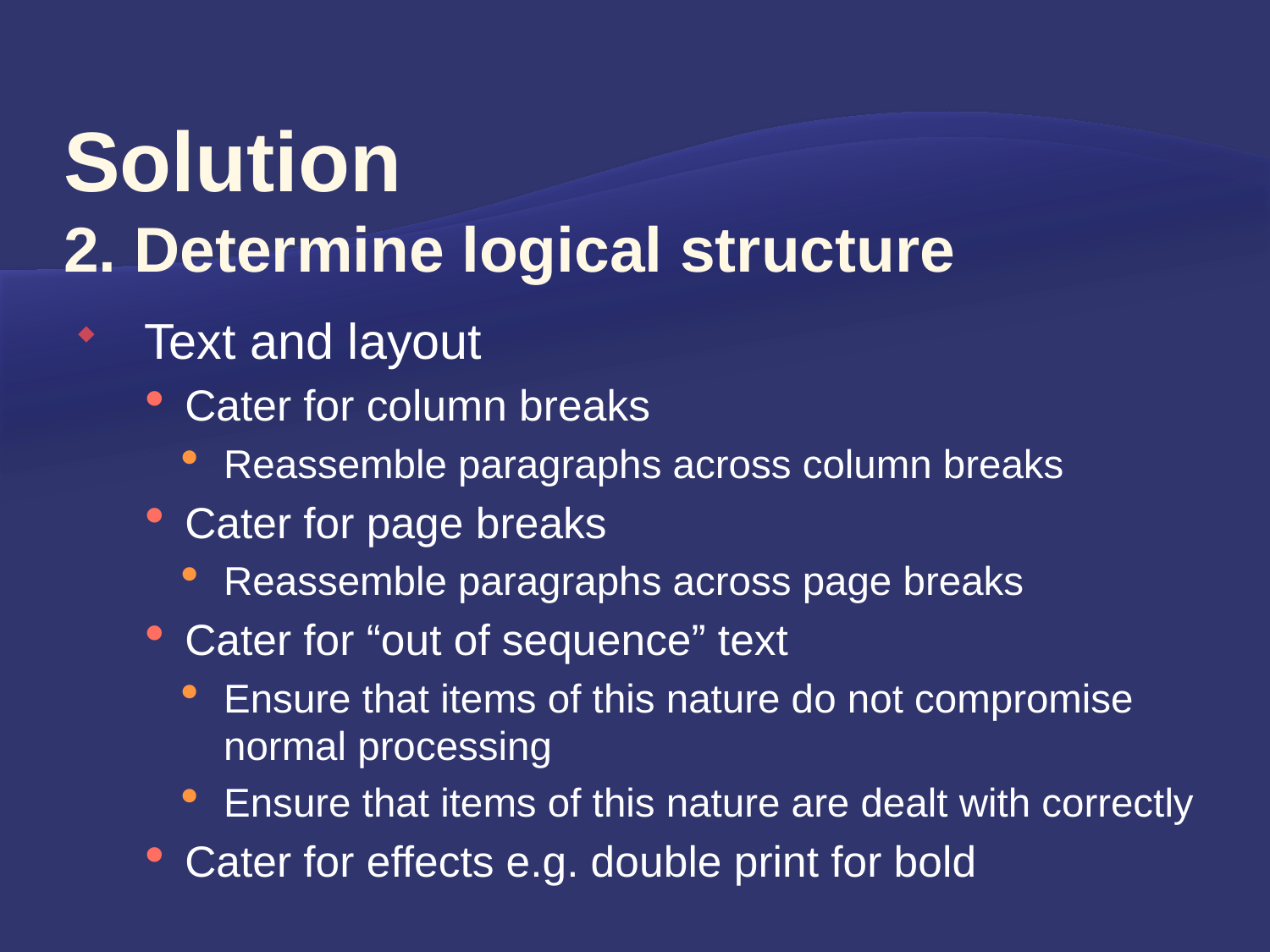

# Solution 2. Determine logical structure
Text and layout
Cater for column breaks
Reassemble paragraphs across column breaks
Cater for page breaks
Reassemble paragraphs across page breaks
Cater for “out of sequence” text
Ensure that items of this nature do not compromise normal processing
Ensure that items of this nature are dealt with correctly
Cater for effects e.g. double print for bold